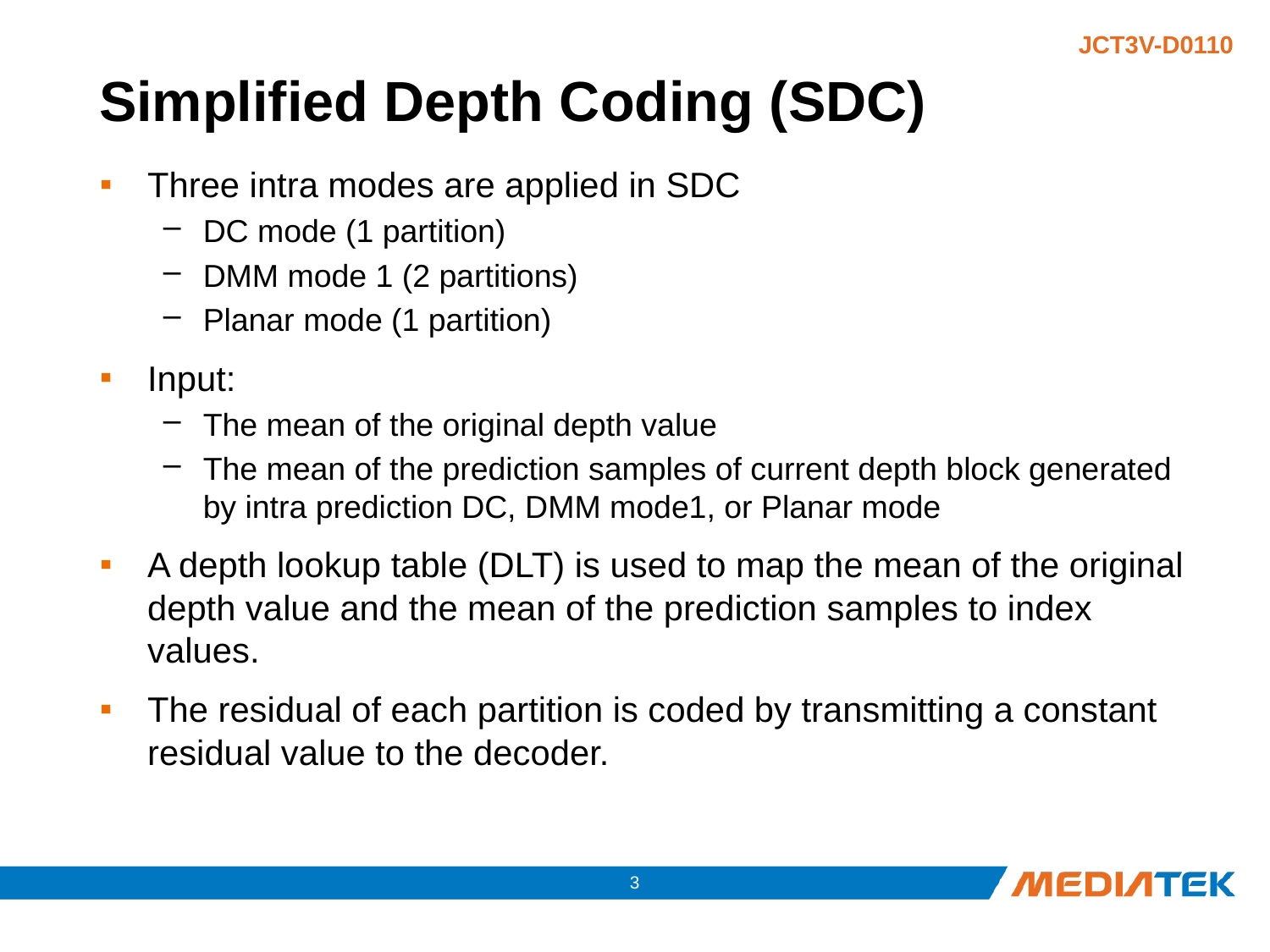

# Simplified Depth Coding (SDC)
Three intra modes are applied in SDC
DC mode (1 partition)
DMM mode 1 (2 partitions)
Planar mode (1 partition)
Input:
The mean of the original depth value
The mean of the prediction samples of current depth block generated by intra prediction DC, DMM mode1, or Planar mode
A depth lookup table (DLT) is used to map the mean of the original depth value and the mean of the prediction samples to index values.
The residual of each partition is coded by transmitting a constant residual value to the decoder.
3